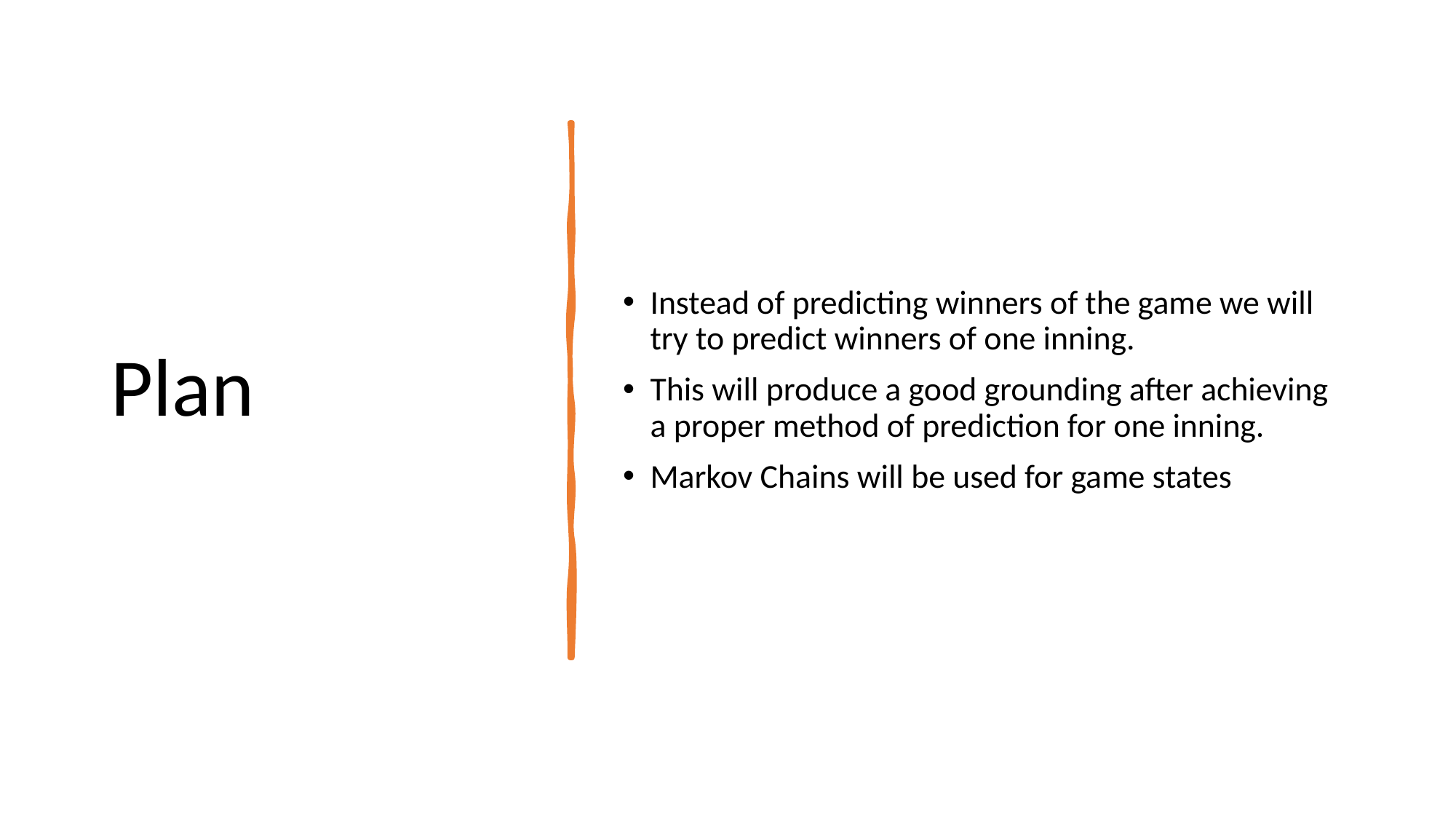

# Plan
Instead of predicting winners of the game we will try to predict winners of one inning.
This will produce a good grounding after achieving a proper method of prediction for one inning.
Markov Chains will be used for game states